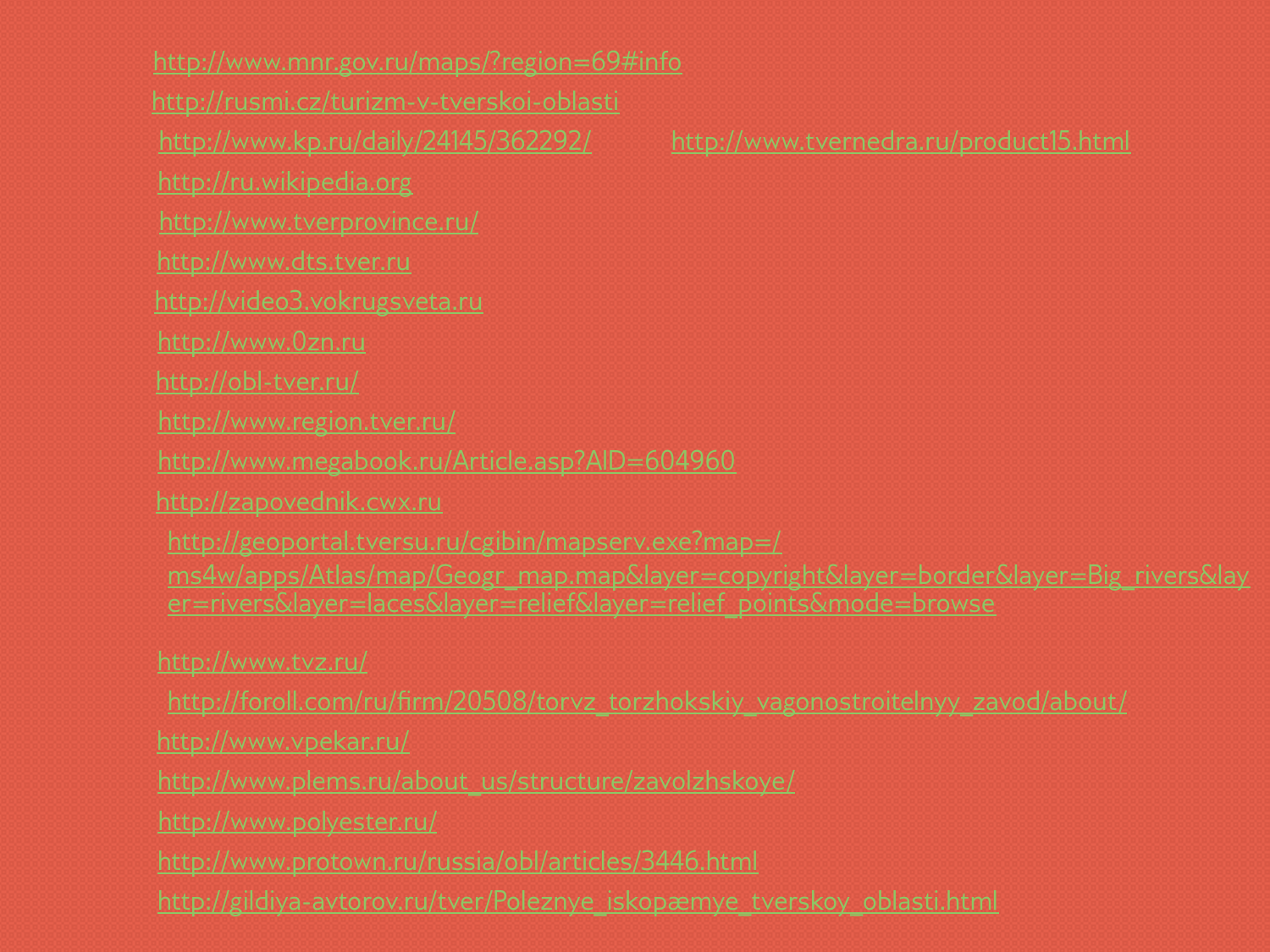

http://www.mnr.gov.ru/maps/?region=69#info

http://rusmi.cz/turizm-v-tverskoi-oblasti

http://www.kp.ru/daily/24145/362292/

http://www.tvernedra.ru/product15.html

http://ru.wikipedia.org

http://www.tverprovince.ru/

http://www.dts.tver.ru

http://video3.vokrugsveta.ru

http://www.0zn.ru

http://obl-tver.ru/

http://www.region.tver.ru/

http://www.megabook.ru/Article.asp?AID=604960

http://zapovednik.cwx.ru

http://geoportal.tversu.ru/cgibin/mapserv.exe?map=/ms4w/apps/Atlas/map/Geogr_map.map&layer=copyright&layer=border&layer=Big_rivers&layer=rivers&layer=laces&layer=relief&layer=relief_points&mode=browse

http://www.tvz.ru/

http://foroll.com/ru/firm/20508/torvz_torzhokskiy_vagonostroitelnyy_zavod/about/

http://www.vpekar.ru/

http://www.plems.ru/about_us/structure/zavolzhskoye/

http://www.polyester.ru/

http://www.protown.ru/russia/obl/articles/3446.html

http://gildiya-avtorov.ru/tver/Poleznye_iskopaemye_tverskoy_oblasti.html